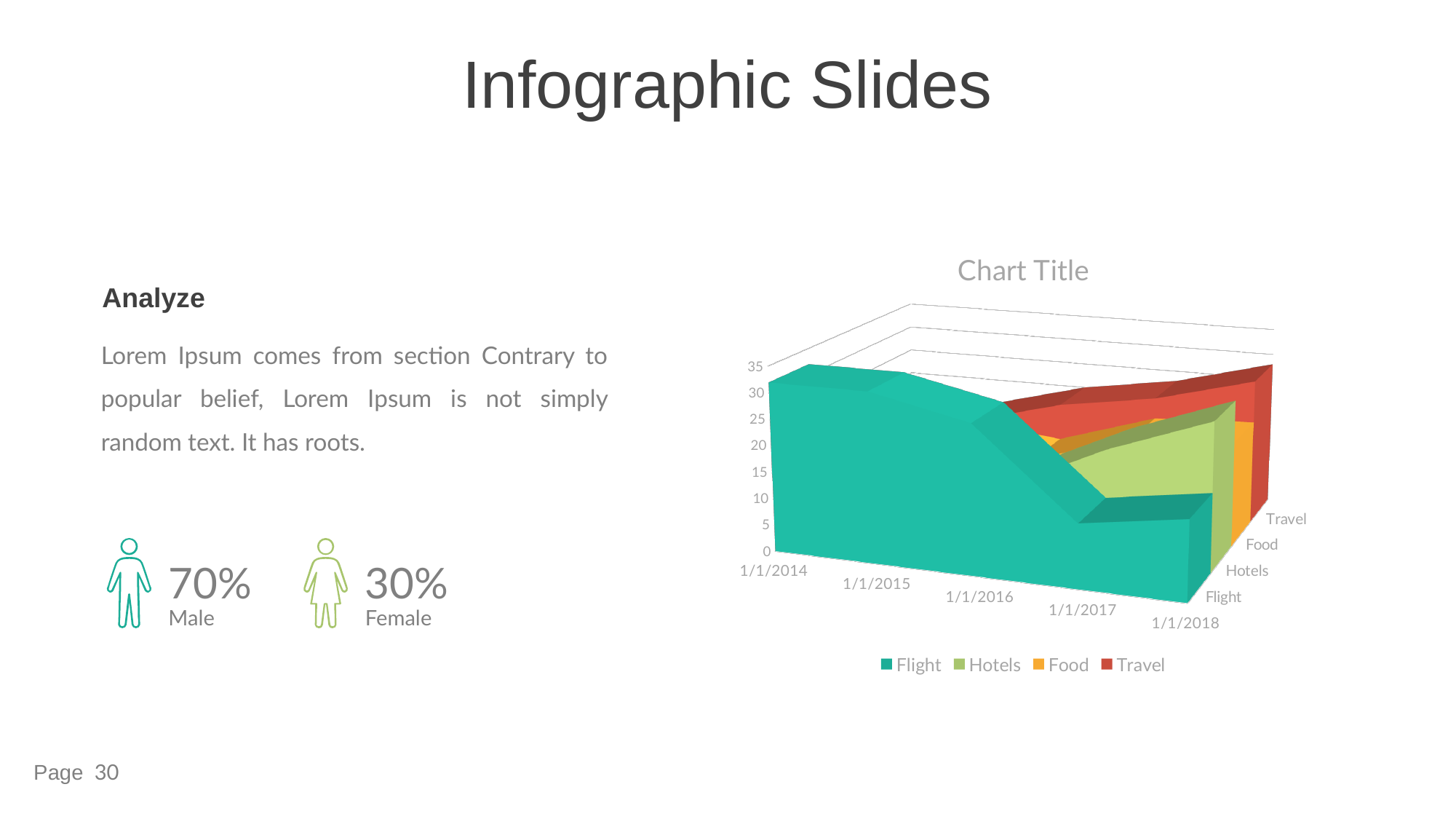

Infographic Slides

[unsupported chart]

Analyze
Lorem Ipsum comes from section Contrary to popular belief, Lorem Ipsum is not simply random text. It has roots.

30%
Female
70%
Male